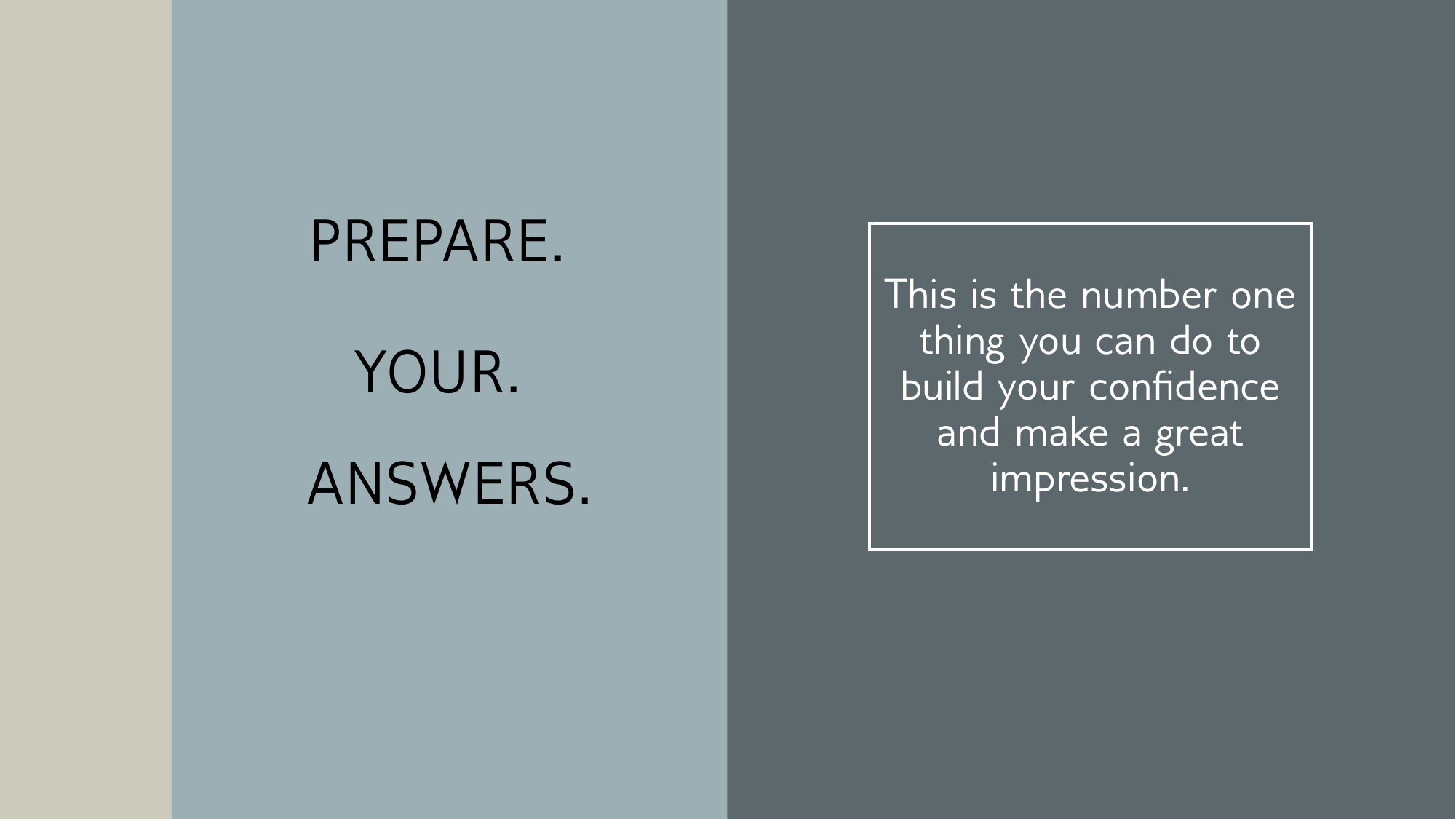

# Prepare. your.  Answers.
This is the number one thing you can do to build your confidence and make a great impression.